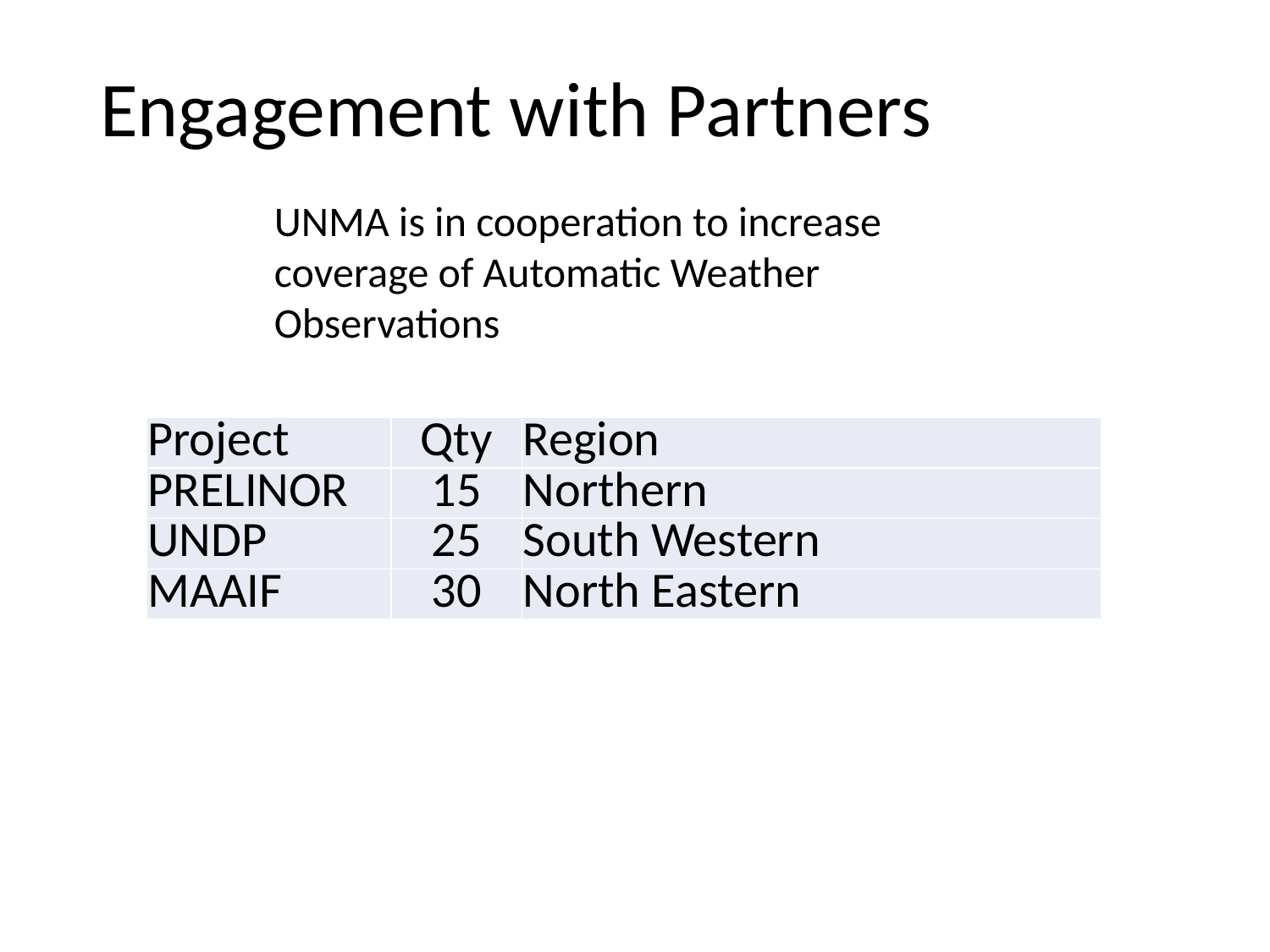

# Engagement with Partners
UNMA is in cooperation to increase coverage of Automatic Weather Observations
| Project | Qty | Region |
| --- | --- | --- |
| PRELINOR | 15 | Northern |
| UNDP | 25 | South Western |
| MAAIF | 30 | North Eastern |